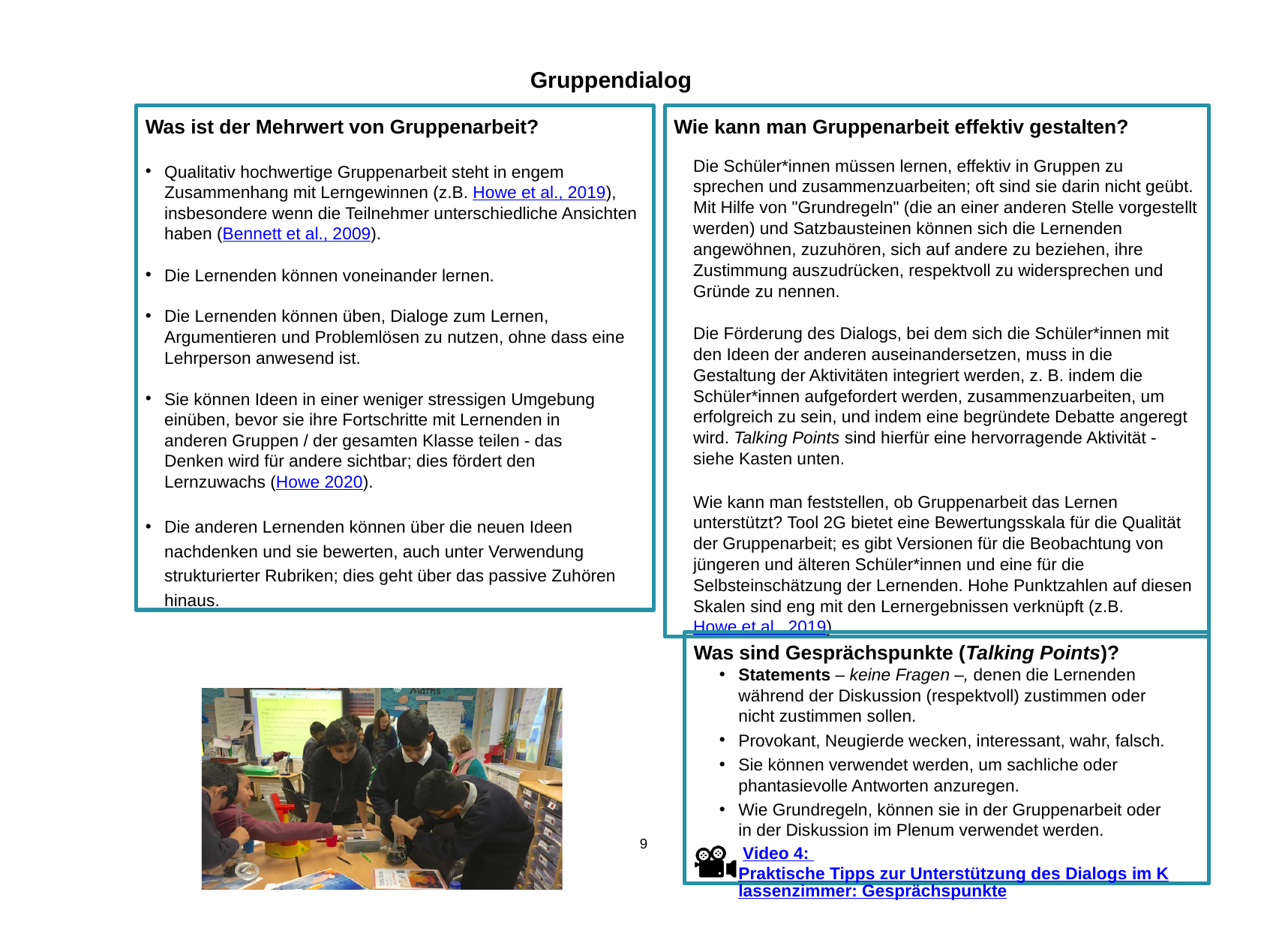

Gruppendialog
Wie kann man Gruppenarbeit effektiv gestalten?

Die Schüler*innen müssen lernen, effektiv in Gruppen zu sprechen und zusammenzuarbeiten; oft sind sie darin nicht geübt. Mit Hilfe von "Grundregeln" (die an einer anderen Stelle vorgestellt werden) und Satzbausteinen können sich die Lernenden angewöhnen, zuzuhören, sich auf andere zu beziehen, ihre Zustimmung auszudrücken, respektvoll zu widersprechen und Gründe zu nennen.
Die Förderung des Dialogs, bei dem sich die Schüler*innen mit den Ideen der anderen auseinandersetzen, muss in die Gestaltung der Aktivitäten integriert werden, z. B. indem die Schüler*innen aufgefordert werden, zusammenzuarbeiten, um erfolgreich zu sein, und indem eine begründete Debatte angeregt wird. Talking Points sind hierfür eine hervorragende Aktivität - siehe Kasten unten.

Wie kann man feststellen, ob Gruppenarbeit das Lernen unterstützt? Tool 2G bietet eine Bewertungsskala für die Qualität der Gruppenarbeit; es gibt Versionen für die Beobachtung von jüngeren und älteren Schüler*innen und eine für die Selbsteinschätzung der Lernenden. Hohe Punktzahlen auf diesen Skalen sind eng mit den Lernergebnissen verknüpft (z.B. Howe et al., 2019).
Was ist der Mehrwert von Gruppenarbeit?

Qualitativ hochwertige Gruppenarbeit steht in engem Zusammenhang mit Lerngewinnen (z.B. Howe et al., 2019), insbesondere wenn die Teilnehmer unterschiedliche Ansichten haben (Bennett et al., 2009).

Die Lernenden können voneinander lernen.

Die Lernenden können üben, Dialoge zum Lernen, Argumentieren und Problemlösen zu nutzen, ohne dass eine Lehrperson anwesend ist.

Sie können Ideen in einer weniger stressigen Umgebung einüben, bevor sie ihre Fortschritte mit Lernenden in anderen Gruppen / der gesamten Klasse teilen - das Denken wird für andere sichtbar; dies fördert den Lernzuwachs (Howe 2020).

Die anderen Lernenden können über die neuen Ideen nachdenken und sie bewerten, auch unter Verwendung strukturierter Rubriken; dies geht über das passive Zuhören hinaus.
Was sind Gesprächspunkte (Talking Points)?
Statements – keine Fragen –, denen die Lernenden während der Diskussion (respektvoll) zustimmen oder nicht zustimmen sollen.
Provokant, Neugierde wecken, interessant, wahr, falsch.
Sie können verwendet werden, um sachliche oder phantasievolle Antworten anzuregen.
Wie Grundregeln, können sie in der Gruppenarbeit oder in der Diskussion im Plenum verwendet werden.
 Video 4: Praktische Tipps zur Unterstützung des Dialogs im Klassenzimmer: Gesprächspunkte

9